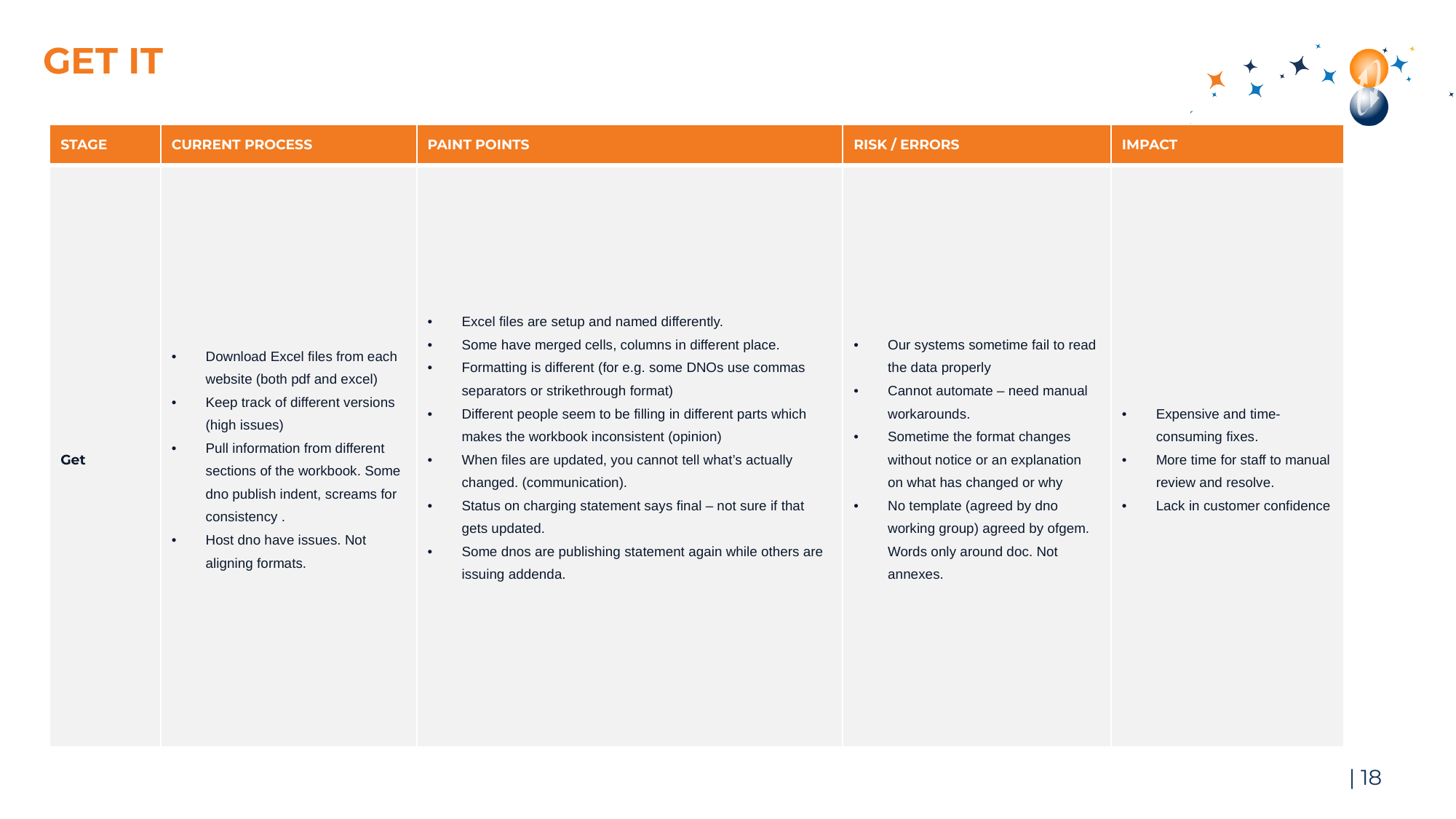

# GET IT
| STAGE | CURRENT PROCESS | PAINT POINTS | RISK / ERRORS | IMPACT |
| --- | --- | --- | --- | --- |
| Get | Download Excel files from each website (both pdf and excel) Keep track of different versions (high issues) Pull information from different sections of the workbook. Some dno publish indent, screams for consistency . Host dno have issues. Not aligning formats. | Excel files are setup and named differently. Some have merged cells, columns in different place. Formatting is different (for e.g. some DNOs use commas separators or strikethrough format) Different people seem to be filling in different parts which makes the workbook inconsistent (opinion) When files are updated, you cannot tell what’s actually changed. (communication). Status on charging statement says final – not sure if that gets updated. Some dnos are publishing statement again while others are issuing addenda. | Our systems sometime fail to read the data properly Cannot automate – need manual workarounds. Sometime the format changes without notice or an explanation on what has changed or why No template (agreed by dno working group) agreed by ofgem. Words only around doc. Not annexes. | Expensive and time-consuming fixes. More time for staff to manual review and resolve. Lack in customer confidence |